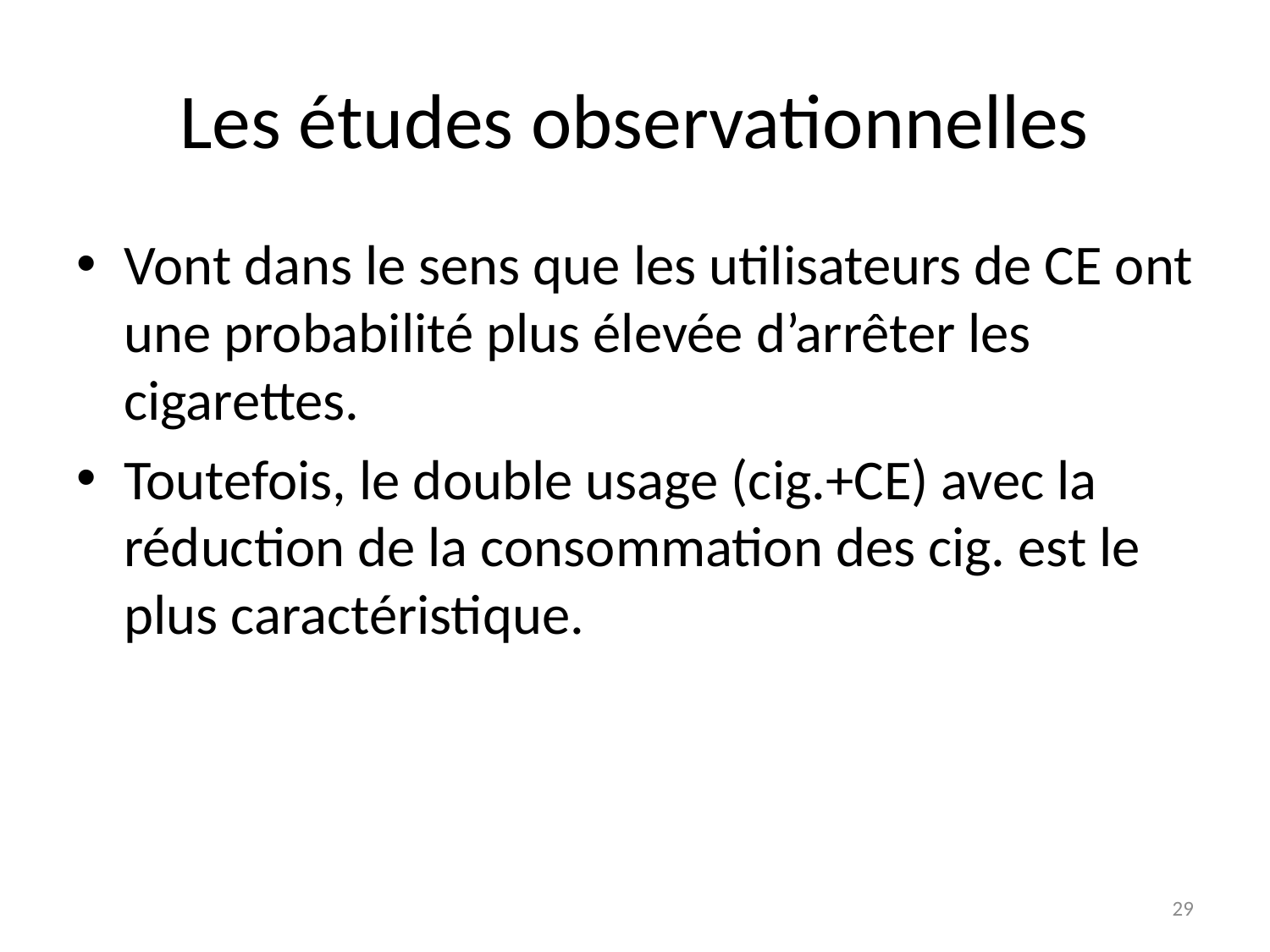

# Les études observationnelles
Vont dans le sens que les utilisateurs de CE ont une probabilité plus élevée d’arrêter les cigarettes.
Toutefois, le double usage (cig.+CE) avec la réduction de la consommation des cig. est le plus caractéristique.
29